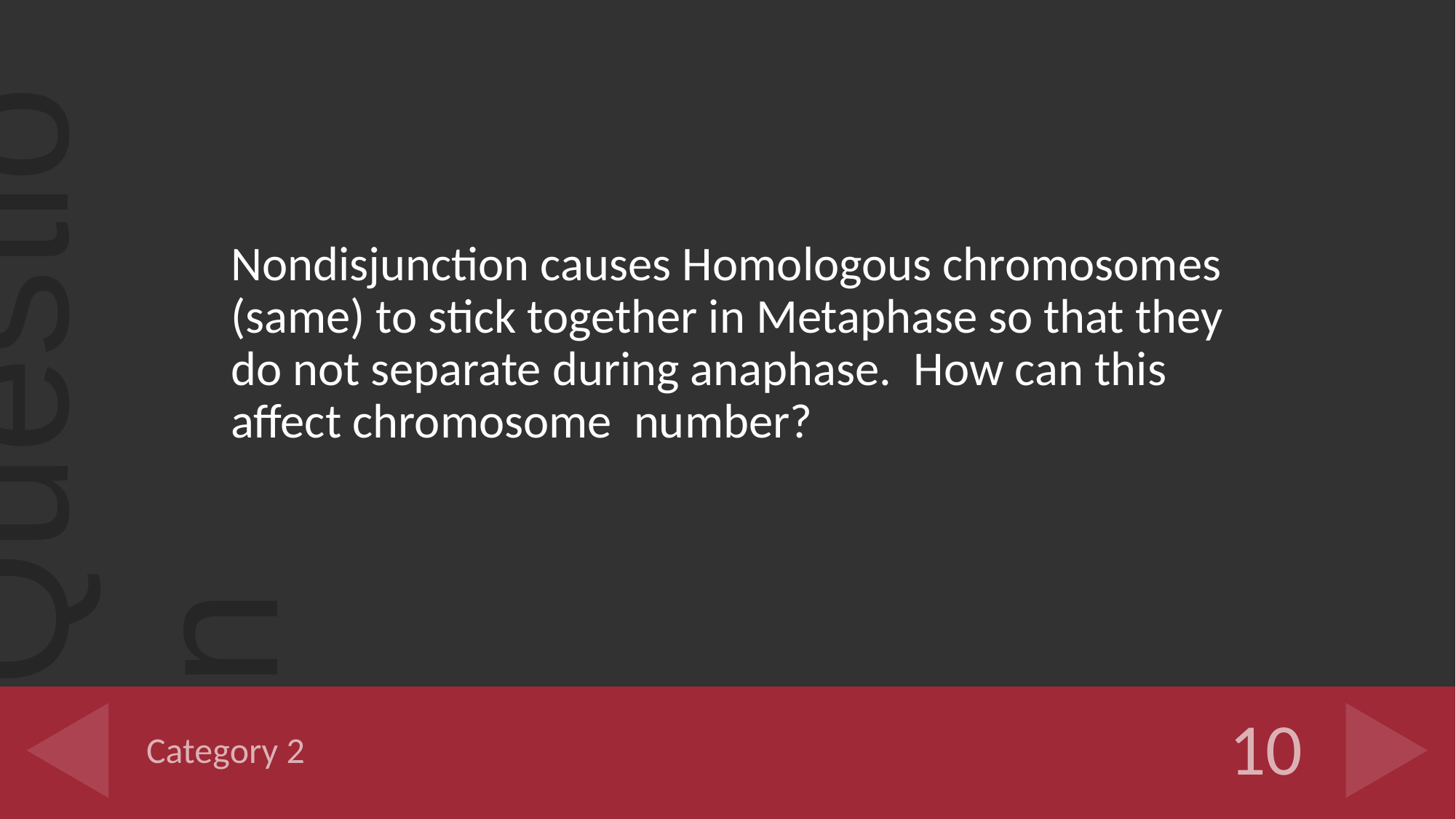

Nondisjunction causes Homologous chromosomes (same) to stick together in Metaphase so that they do not separate during anaphase.  How can this affect chromosome  number?
# Category 2
10